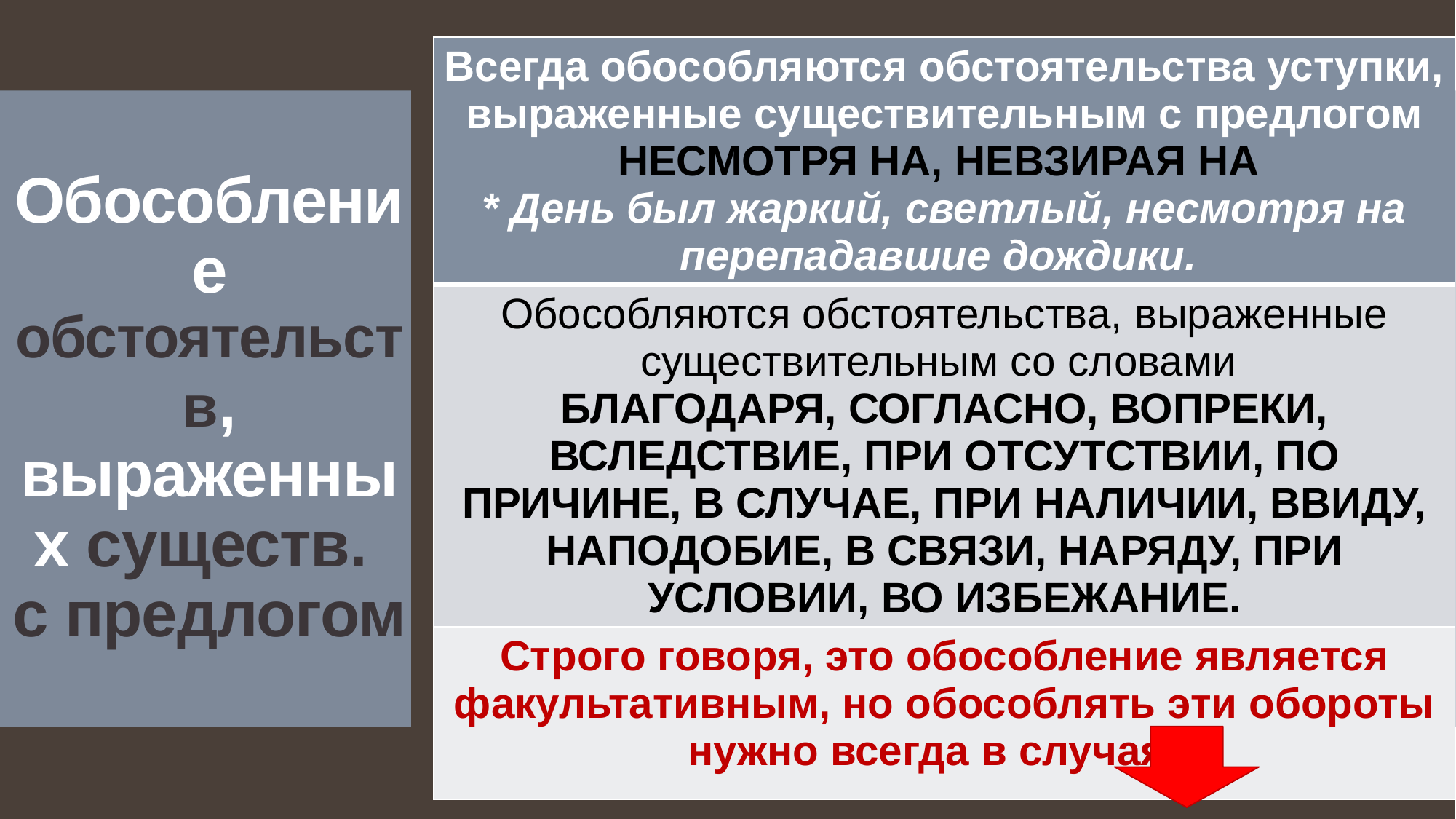

| Всегда обособляются обстоятельства уступки, выраженные существительным с предлогом НЕСМОТРЯ НА, НЕВЗИРАЯ НА \* День был жаркий, светлый, несмотря на перепадавшие дождики. |
| --- |
| Обособляются обстоятельства, выраженные существительным со словами БЛАГОДАРЯ, СОГЛАСНО, ВОПРЕКИ, ВСЛЕДСТВИЕ, ПРИ ОТСУТСТВИИ, ПО ПРИЧИНЕ, В СЛУЧАЕ, ПРИ НАЛИЧИИ, ВВИДУ, НАПОДОБИЕ, В СВЯЗИ, НАРЯДУ, ПРИ УСЛОВИИ, ВО ИЗБЕЖАНИЕ. |
| Строго говоря, это обособление является факультативным, но обособлять эти обороты нужно всегда в случаях |
# Обособление обстоятельств, выраженных существ. с предлогом